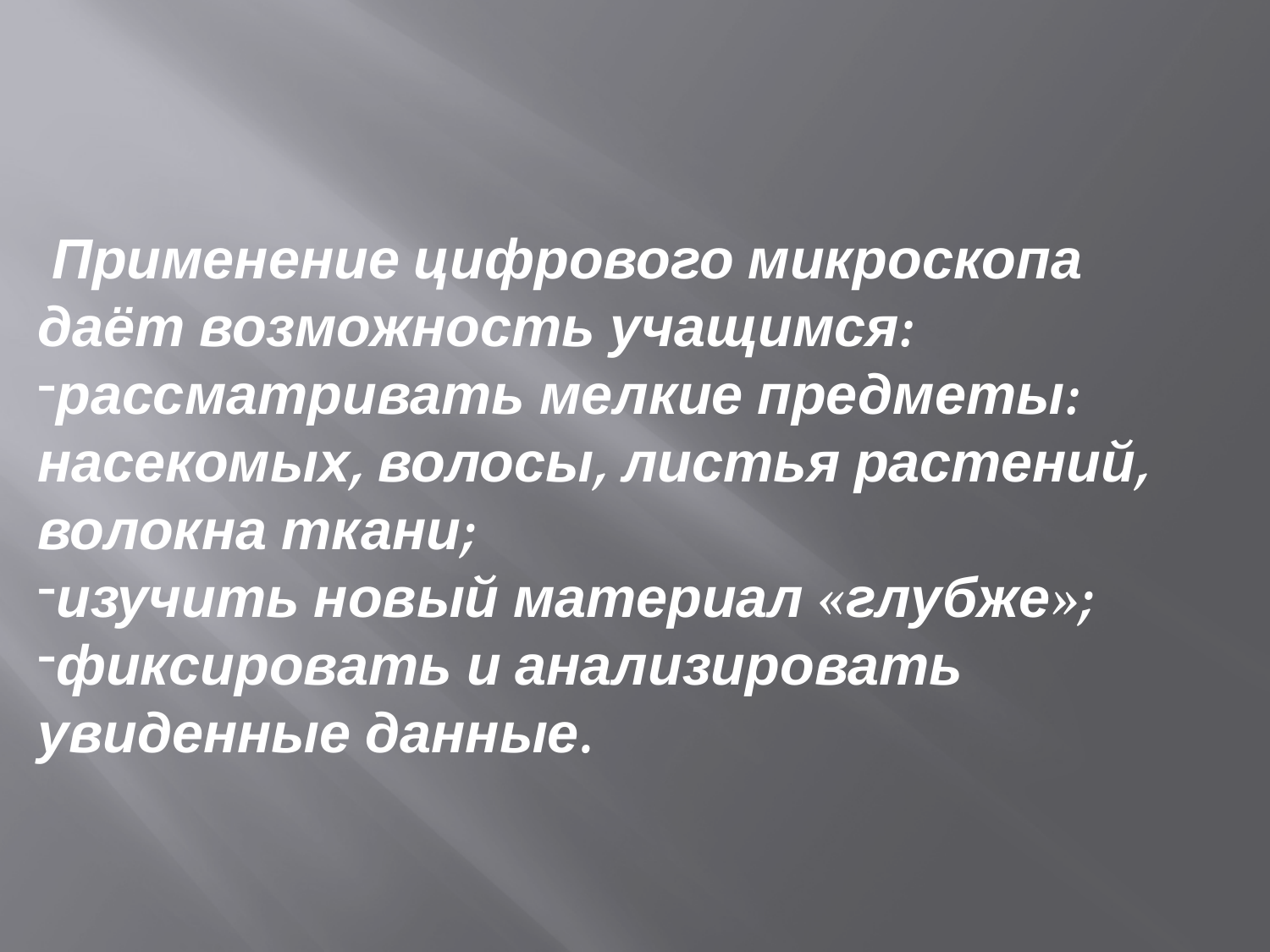

Применение цифрового микроскопа даёт возможность учащимся:
рассматривать мелкие предметы: насекомых, волосы, листья растений, волокна ткани;
изучить новый материал «глубже»;
фиксировать и анализировать увиденные данные.